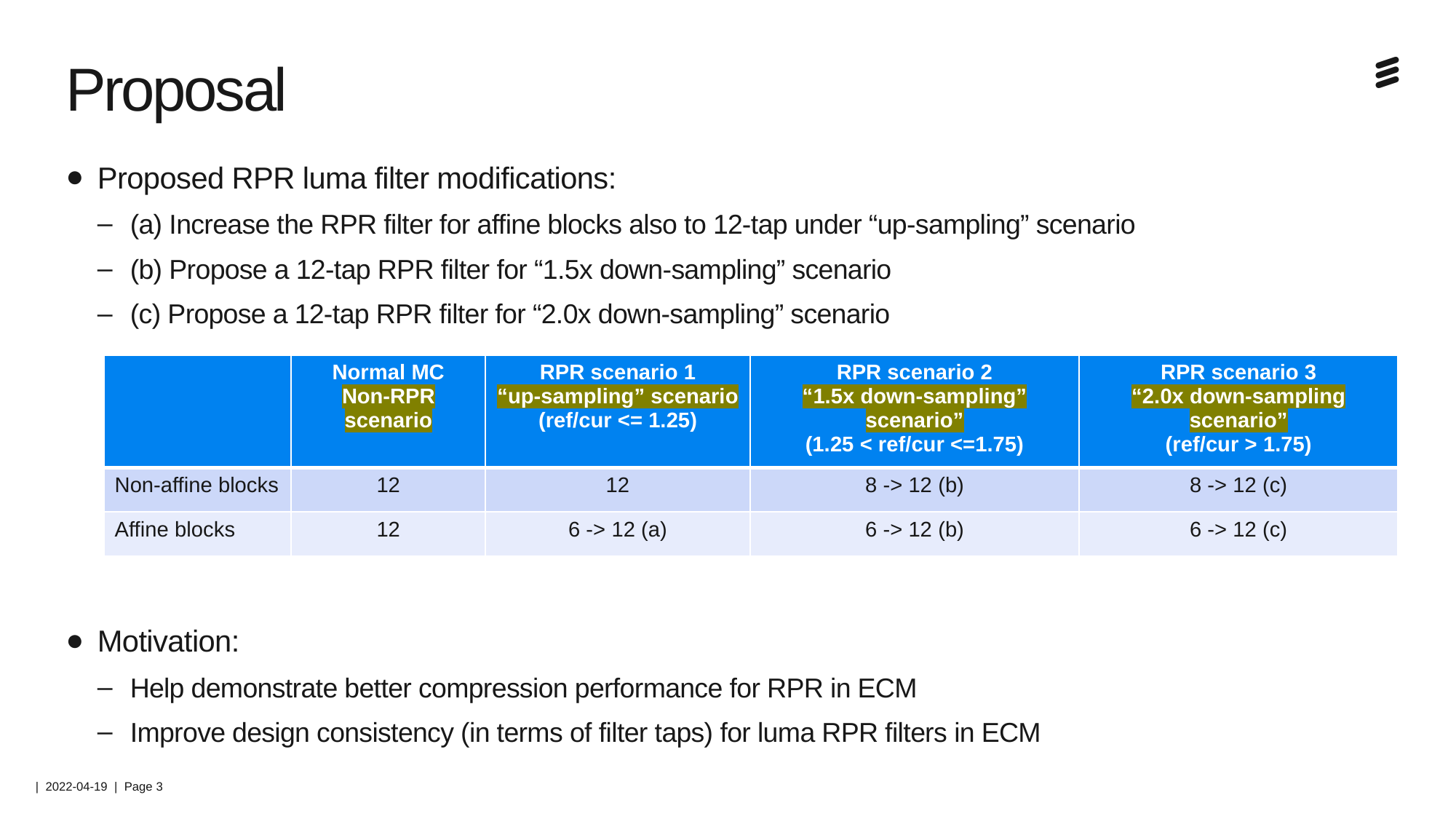

# Proposal
Proposed RPR luma filter modifications:
(a) Increase the RPR filter for affine blocks also to 12-tap under “up-sampling” scenario
(b) Propose a 12-tap RPR filter for “1.5x down-sampling” scenario
(c) Propose a 12-tap RPR filter for “2.0x down-sampling” scenario

Motivation:
Help demonstrate better compression performance for RPR in ECM
Improve design consistency (in terms of filter taps) for luma RPR filters in ECM

|  | Normal MC Non-RPR scenario | RPR scenario 1 “up-sampling” scenario (ref/cur <= 1.25) | RPR scenario 2 “1.5x down-sampling” scenario” (1.25 < ref/cur <=1.75) | RPR scenario 3 “2.0x down-sampling scenario” (ref/cur > 1.75) |
| --- | --- | --- | --- | --- |
| Non-affine blocks | 12 | 12 | 8 -> 12 (b) | 8 -> 12 (c) |
| Affine blocks | 12 | 6 -> 12 (a) | 6 -> 12 (b) | 6 -> 12 (c) |